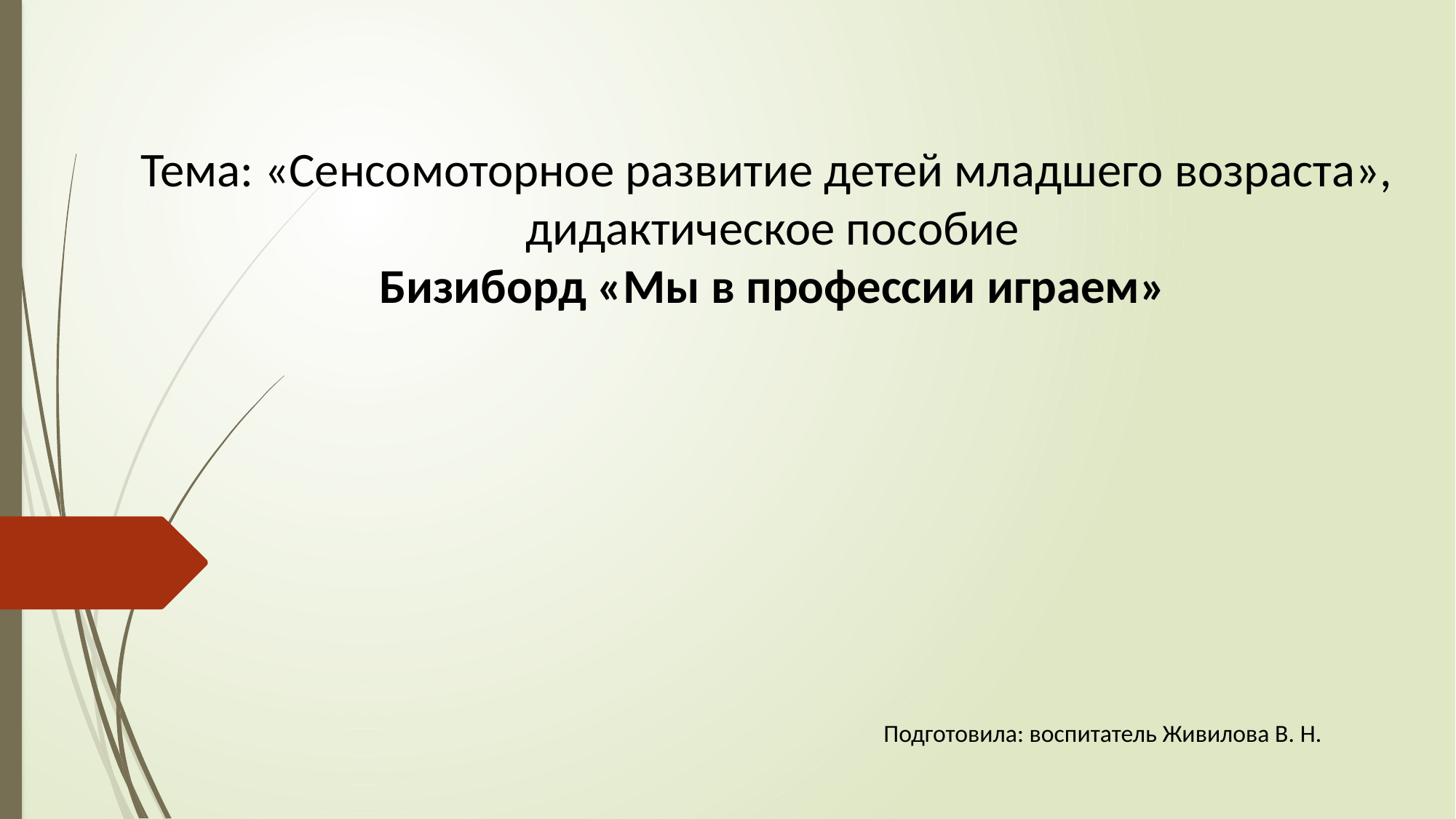

Тема: «Сенсомоторное развитие детей младшего возраста»,
дидактическое пособие
Бизиборд «Мы в профессии играем»

Подготовила: воспитатель Живилова В. Н.